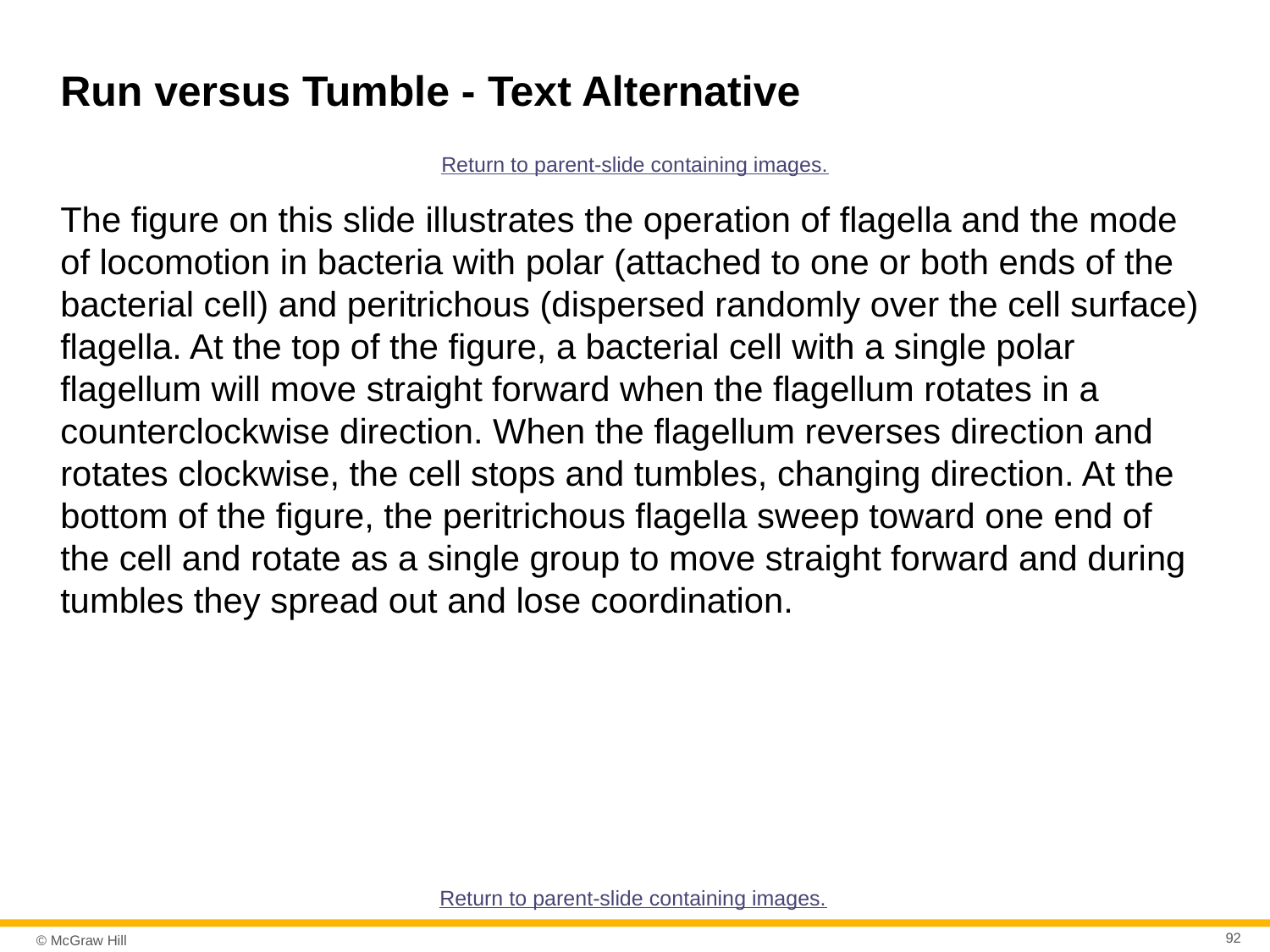

# Run versus Tumble - Text Alternative
Return to parent-slide containing images.
The figure on this slide illustrates the operation of flagella and the mode of locomotion in bacteria with polar (attached to one or both ends of the bacterial cell) and peritrichous (dispersed randomly over the cell surface) flagella. At the top of the figure, a bacterial cell with a single polar flagellum will move straight forward when the flagellum rotates in a counterclockwise direction. When the flagellum reverses direction and rotates clockwise, the cell stops and tumbles, changing direction. At the bottom of the figure, the peritrichous flagella sweep toward one end of the cell and rotate as a single group to move straight forward and during tumbles they spread out and lose coordination.
Return to parent-slide containing images.